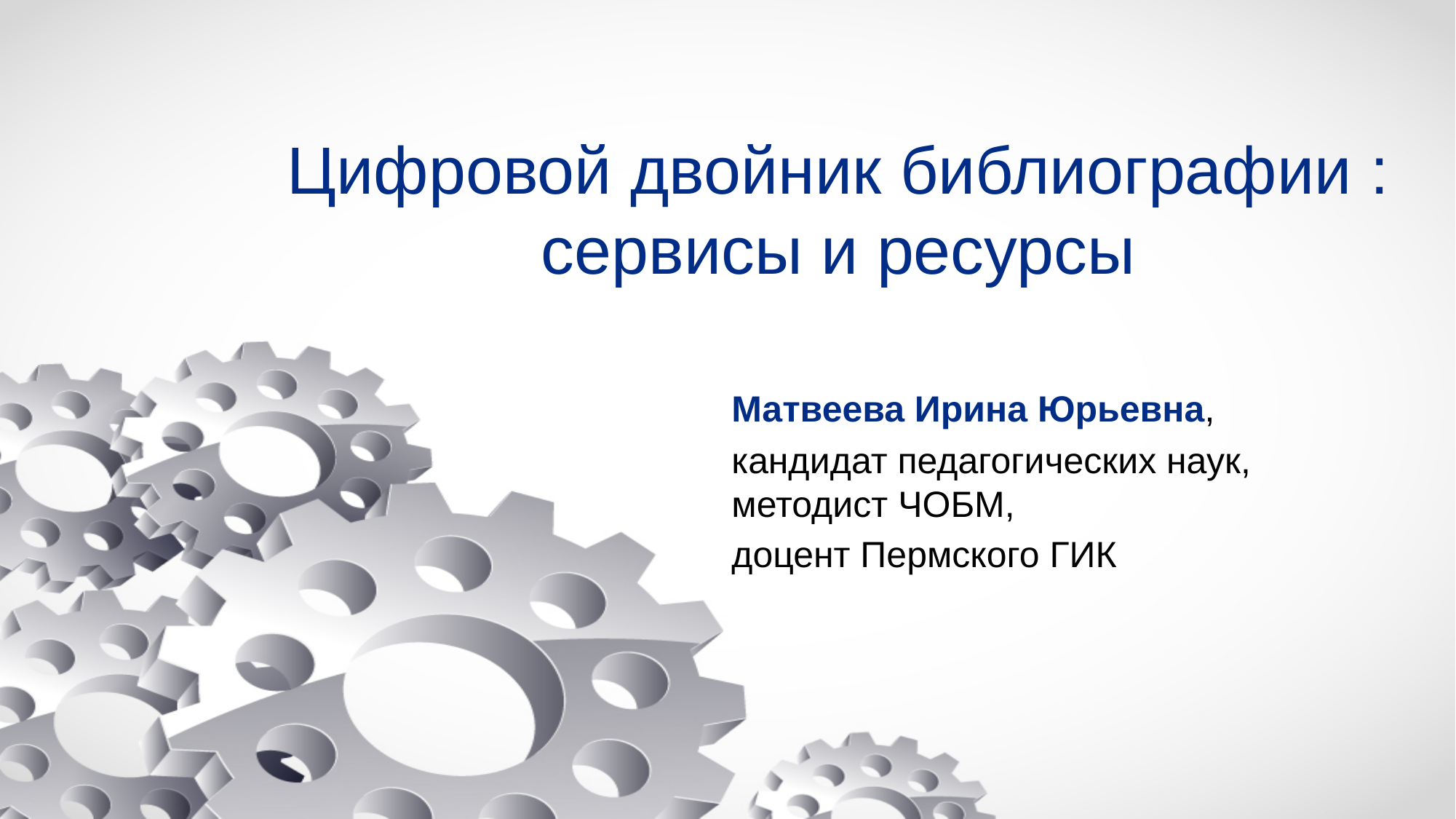

# Цифровой двойник библиографии : сервисы и ресурсы
Матвеева Ирина Юрьевна,
кандидат педагогических наук, методист ЧОБМ,
доцент Пермского ГИК